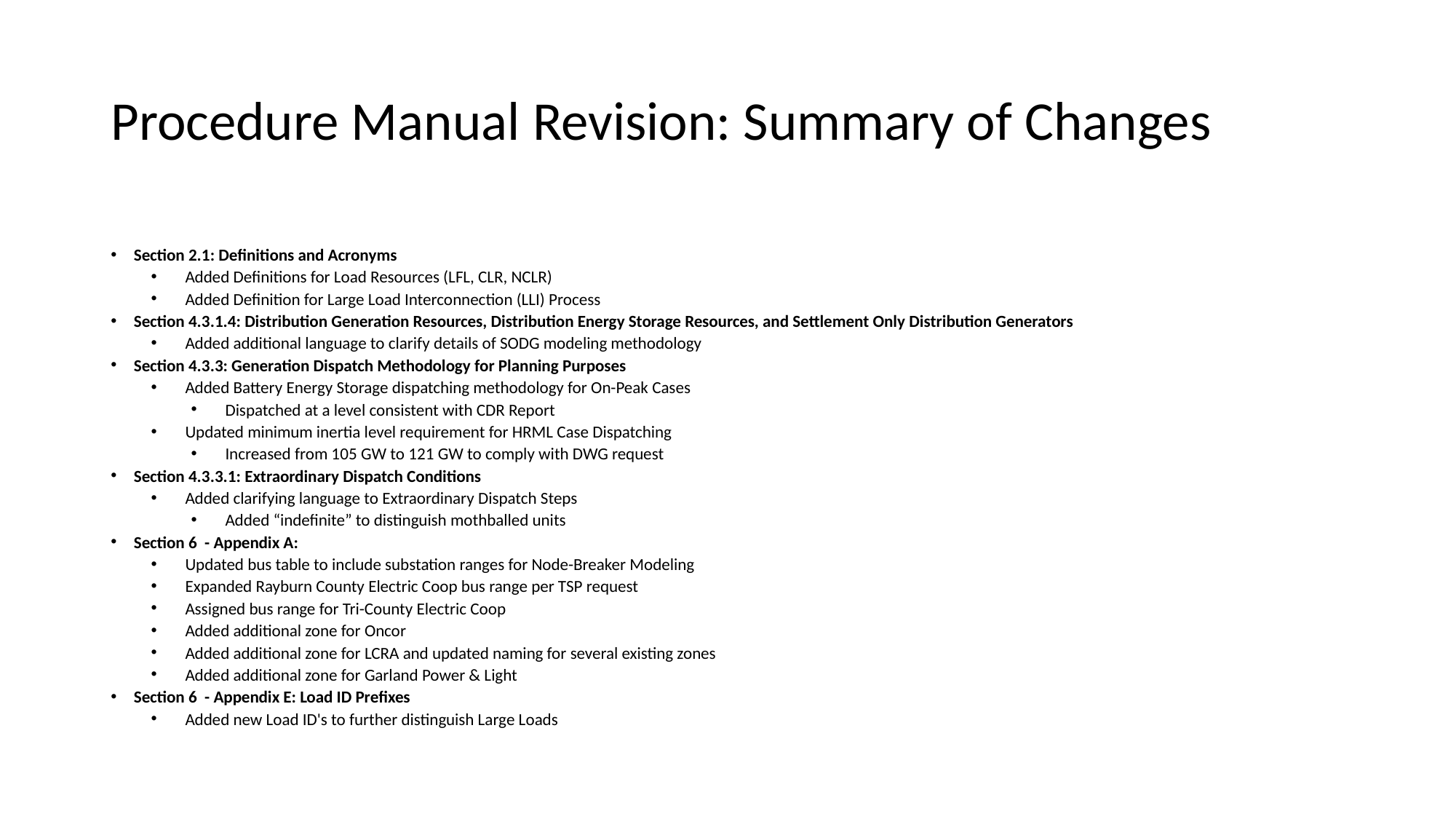

# Procedure Manual Revision: Summary of Changes

Section 2.1: Definitions and Acronyms
Added Definitions for Load Resources (LFL, CLR, NCLR)
Added Definition for Large Load Interconnection (LLI) Process
Section 4.3.1.4: Distribution Generation Resources, Distribution Energy Storage Resources, and Settlement Only Distribution Generators
Added additional language to clarify details of SODG modeling methodology
Section 4.3.3: Generation Dispatch Methodology for Planning Purposes
Added Battery Energy Storage dispatching methodology for On-Peak Cases
Dispatched at a level consistent with CDR Report
Updated minimum inertia level requirement for HRML Case Dispatching
Increased from 105 GW to 121 GW to comply with DWG request
Section 4.3.3.1: Extraordinary Dispatch Conditions
Added clarifying language to Extraordinary Dispatch Steps
Added “indefinite” to distinguish mothballed units
Section 6  - Appendix A:
Updated bus table to include substation ranges for Node-Breaker Modeling
Expanded Rayburn County Electric Coop bus range per TSP request
Assigned bus range for Tri-County Electric Coop
Added additional zone for Oncor
Added additional zone for LCRA and updated naming for several existing zones
Added additional zone for Garland Power & Light
Section 6  - Appendix E: Load ID Prefixes
Added new Load ID's to further distinguish Large Loads